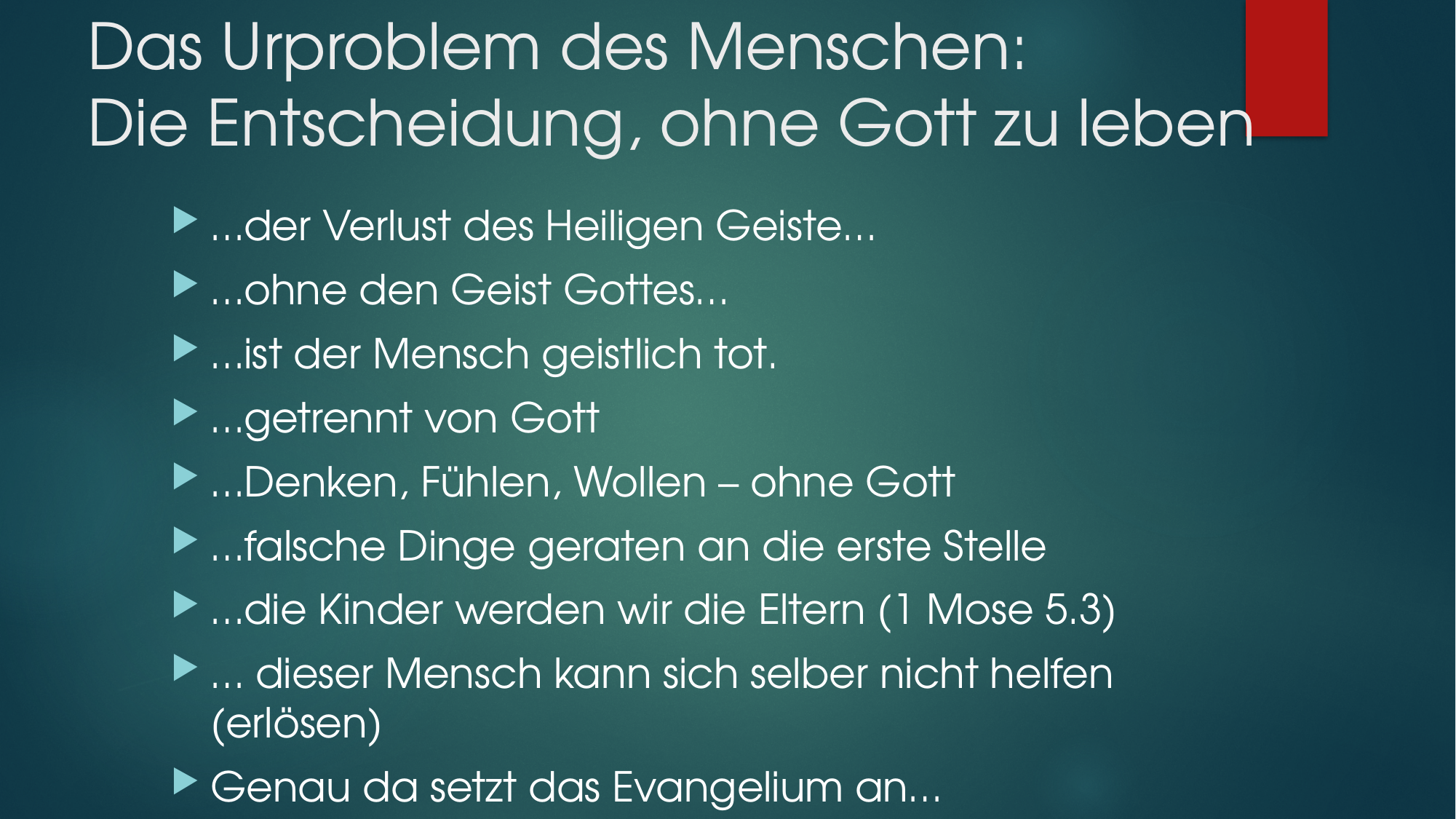

# Das Urproblem des Menschen: Die Entscheidung, ohne Gott zu leben
…der Verlust des Heiligen Geiste…
…ohne den Geist Gottes…
…ist der Mensch geistlich tot.
…getrennt von Gott
…Denken, Fühlen, Wollen – ohne Gott
…falsche Dinge geraten an die erste Stelle
…die Kinder werden wir die Eltern (1 Mose 5.3)
… dieser Mensch kann sich selber nicht helfen (erlösen)
Genau da setzt das Evangelium an…